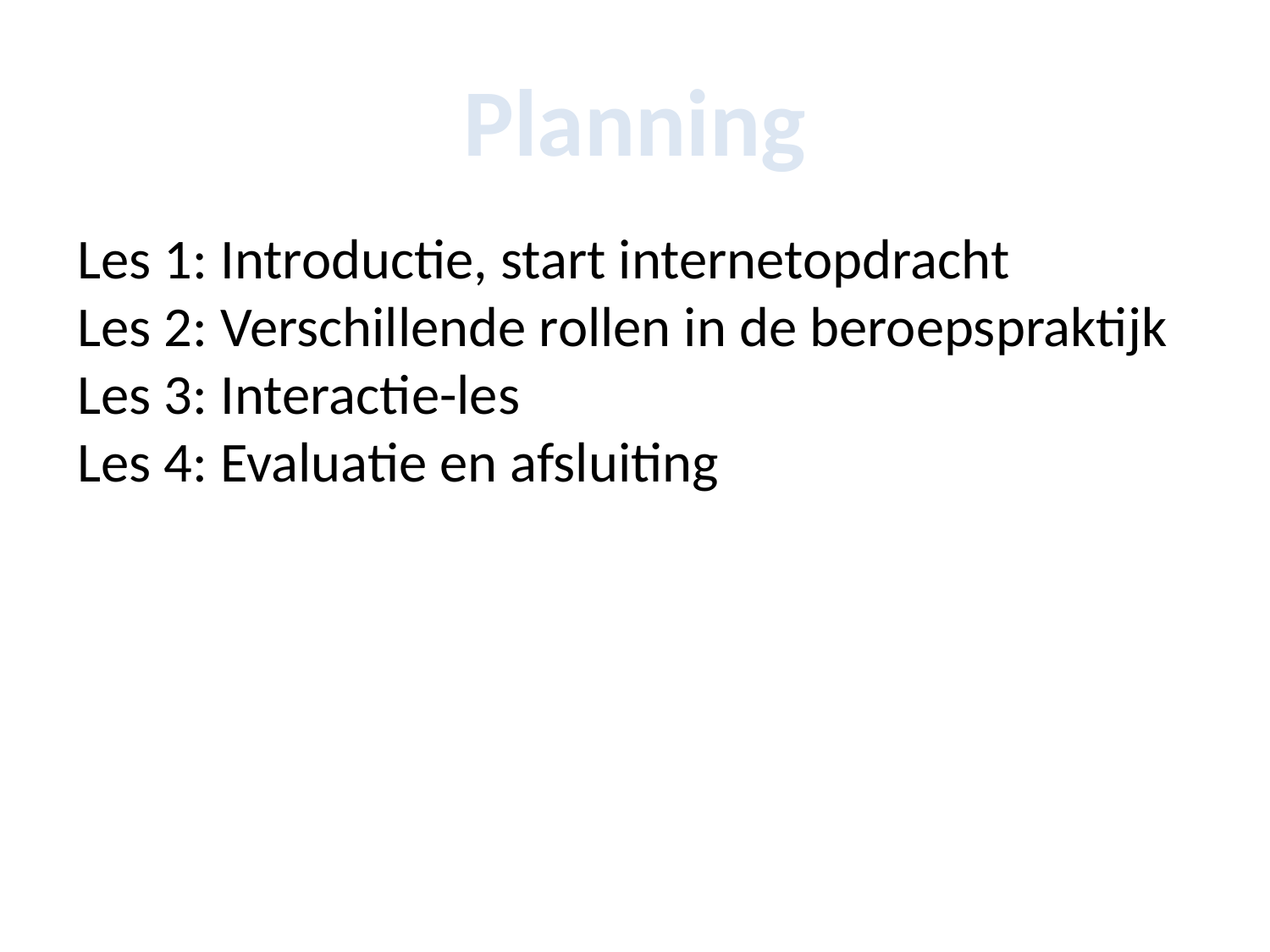

# Planning
Les 1: Introductie, start internetopdracht
Les 2: Verschillende rollen in de beroepspraktijk
Les 3: Interactie-les
Les 4: Evaluatie en afsluiting